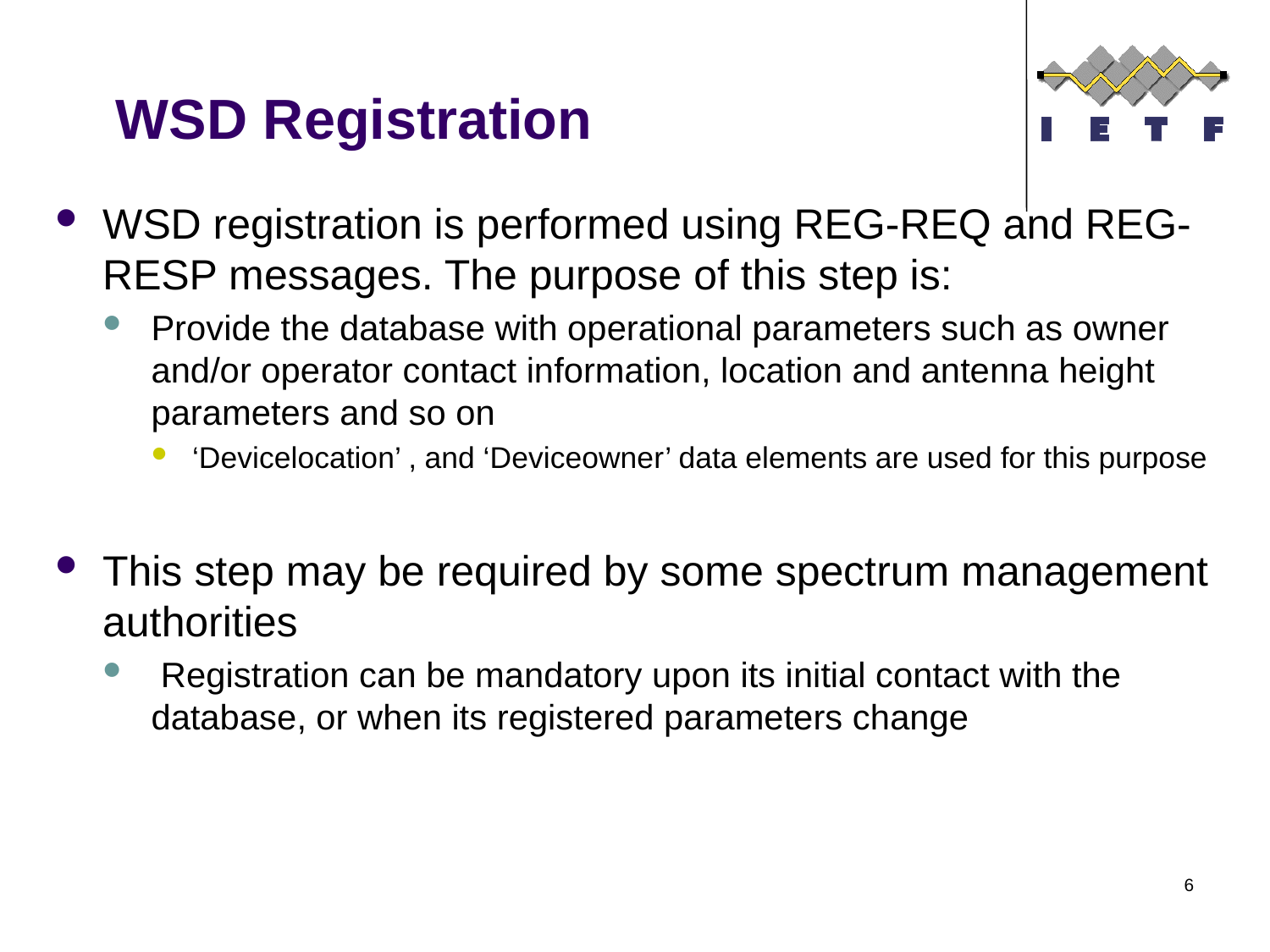

# WSD Registration
WSD registration is performed using REG-REQ and REG-RESP messages. The purpose of this step is:
Provide the database with operational parameters such as owner and/or operator contact information, location and antenna height parameters and so on
‘Devicelocation’ , and ‘Deviceowner’ data elements are used for this purpose

This step may be required by some spectrum management authorities
 Registration can be mandatory upon its initial contact with the database, or when its registered parameters change
6